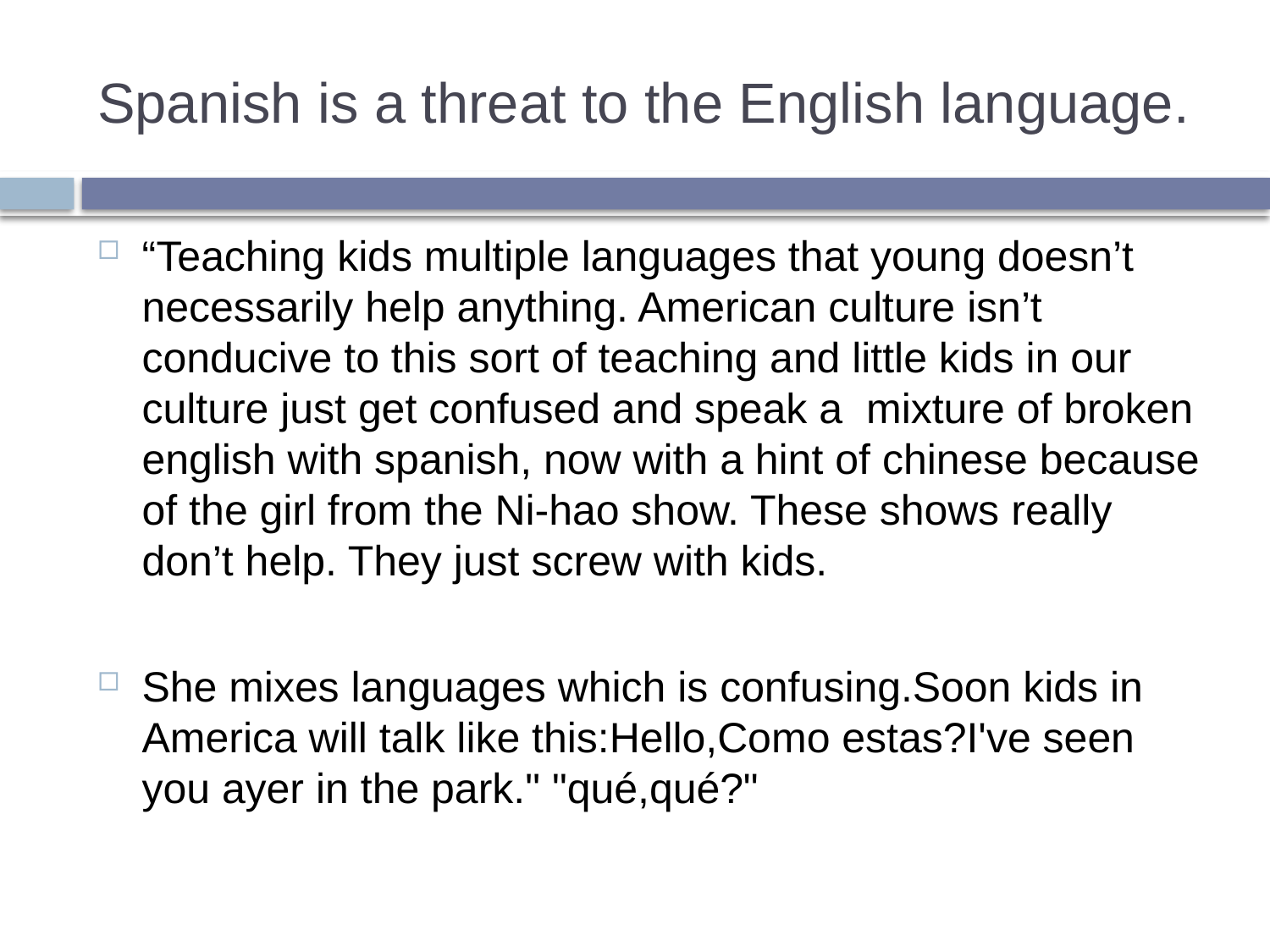

# Spanish is a threat to the English language.
“Teaching kids multiple languages that young doesn’t necessarily help anything. American culture isn’t conducive to this sort of teaching and little kids in our culture just get confused and speak a  mixture of broken english with spanish, now with a hint of chinese because of the girl from the Ni-hao show. These shows really don’t help. They just screw with kids.

She mixes languages which is confusing.Soon kids in America will talk like this:Hello,Como estas?I've seen you ayer in the park." "qué,qué?"